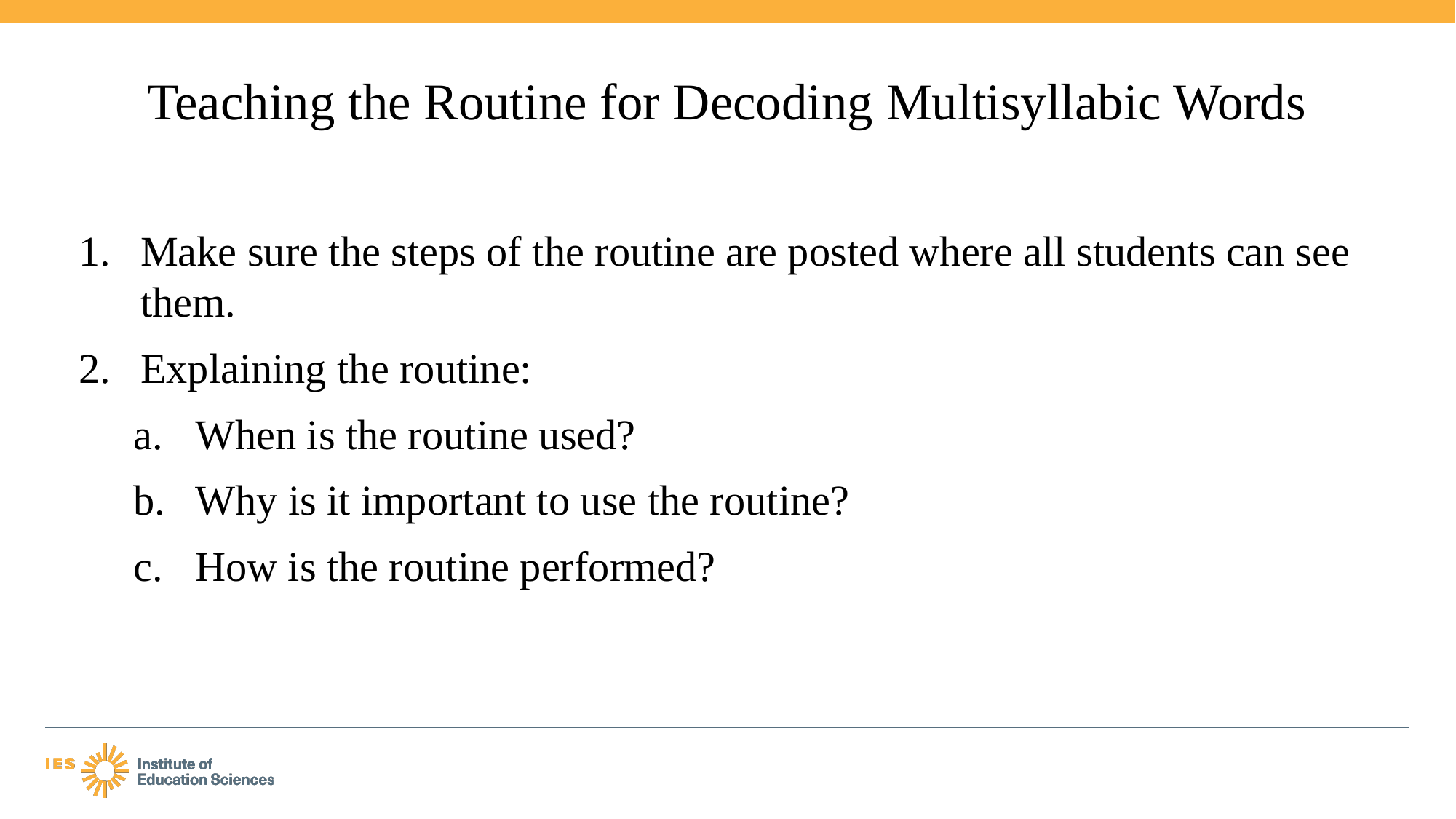

# Teaching the Routine for Decoding Multisyllabic Words
Make sure the steps of the routine are posted where all students can see them.
Explaining the routine:
When is the routine used?
Why is it important to use the routine?
How is the routine performed?